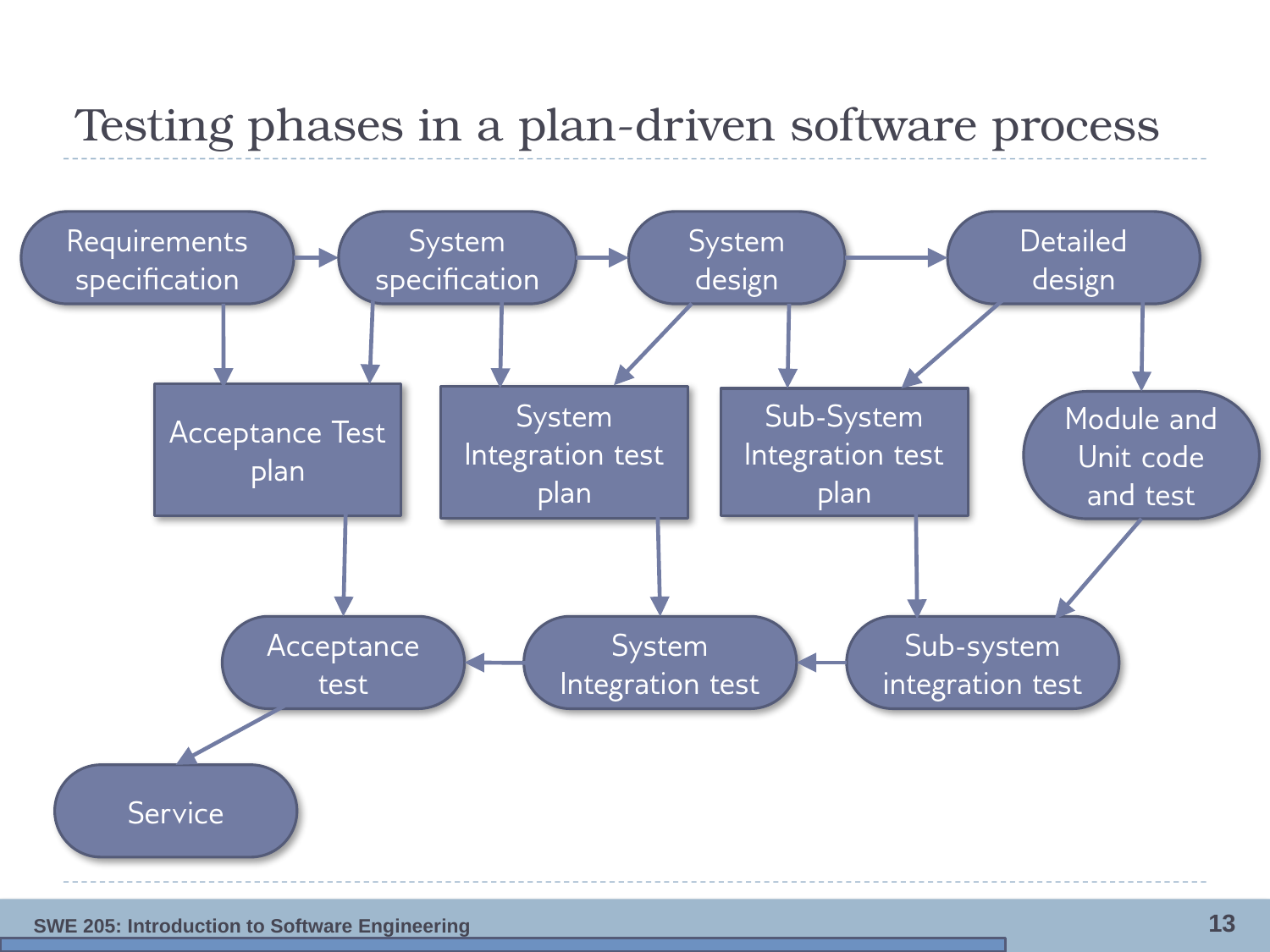

# Testing phases in a plan-driven software process
Requirements specification

System specification

System design

Detailed design

Acceptance Test plan

System Integration test plan

Sub-System Integration test plan

Module and Unit code and test

Acceptance test

System Integration test

Sub-system integration test

Service

13